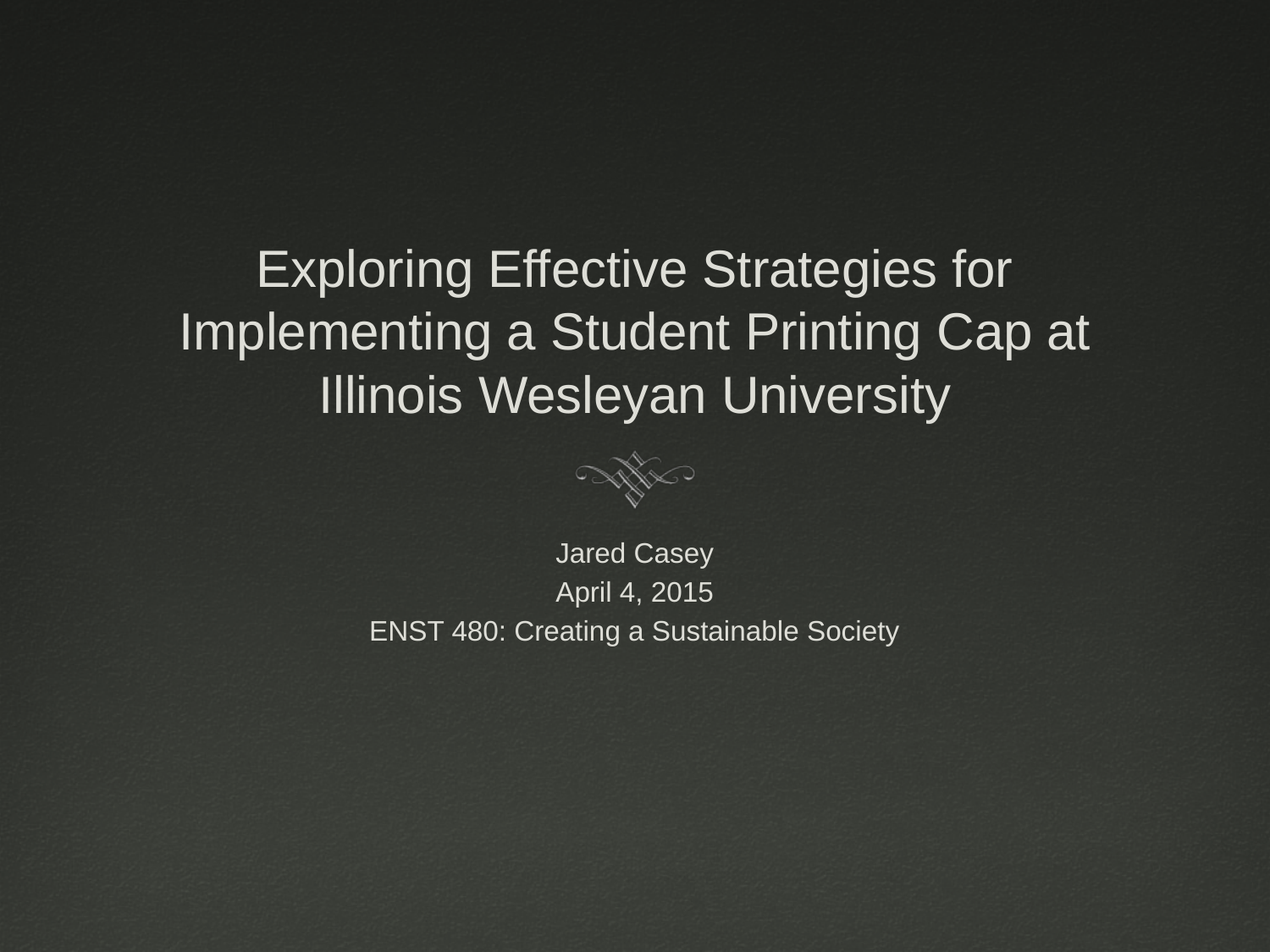

# Exploring Effective Strategies for Implementing a Student Printing Cap at Illinois Wesleyan University
Jared Casey
April 4, 2015
ENST 480: Creating a Sustainable Society